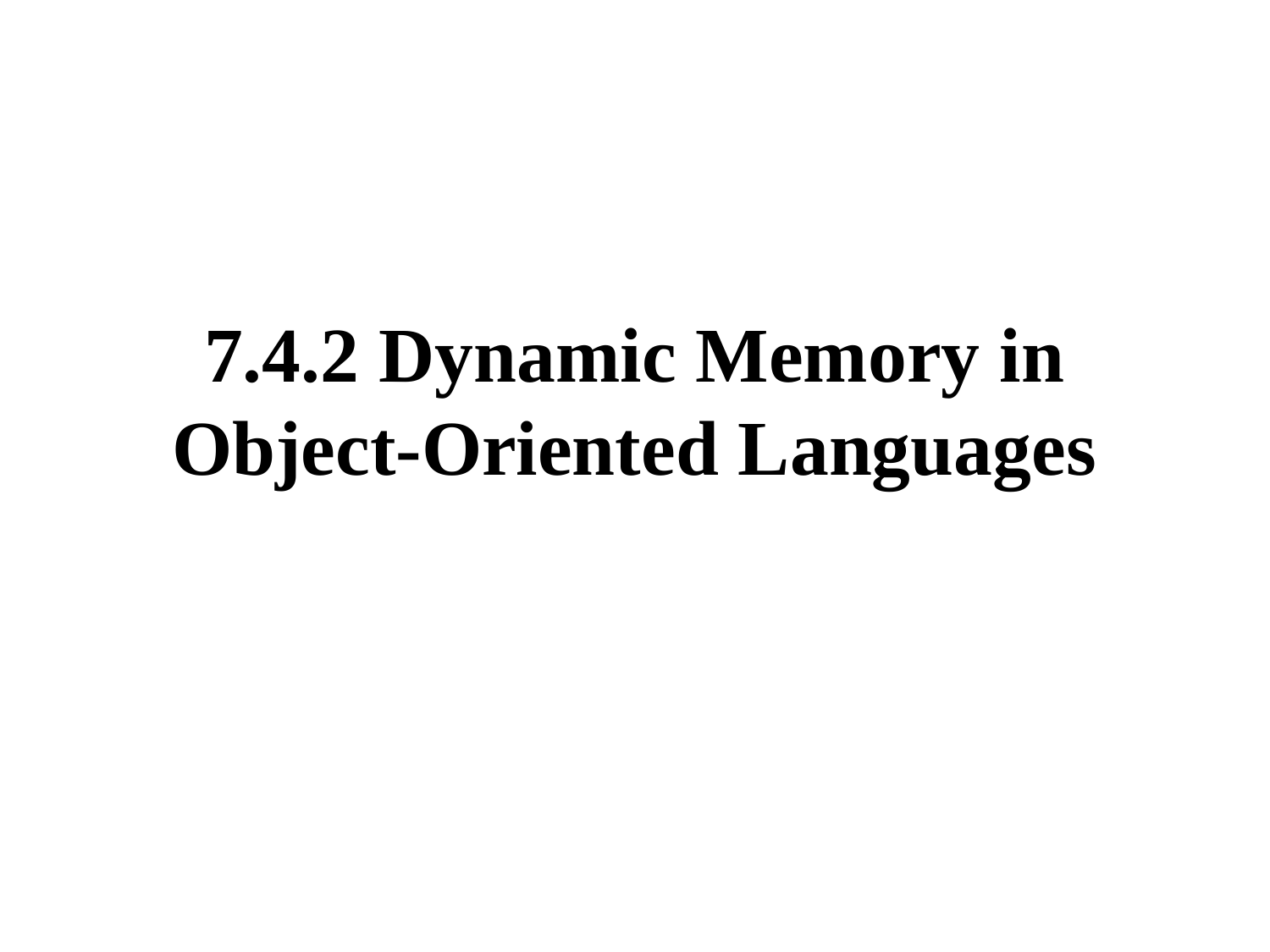

# 7.4.2 Dynamic Memory in Object-Oriented Languages